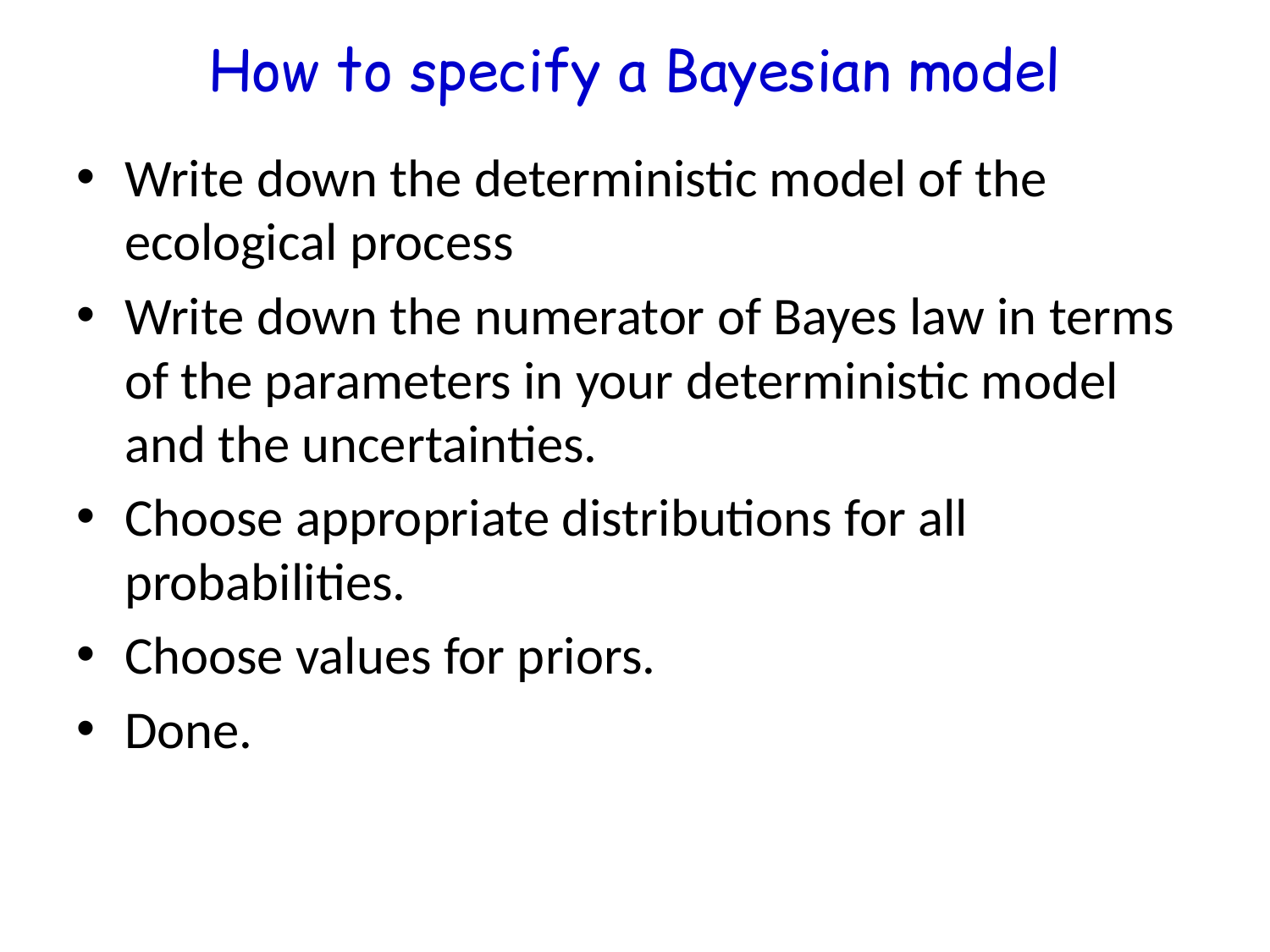

# How to specify a Bayesian model
Write down the deterministic model of the ecological process
Write down the numerator of Bayes law in terms of the parameters in your deterministic model and the uncertainties.
Choose appropriate distributions for all probabilities.
Choose values for priors.
Done.